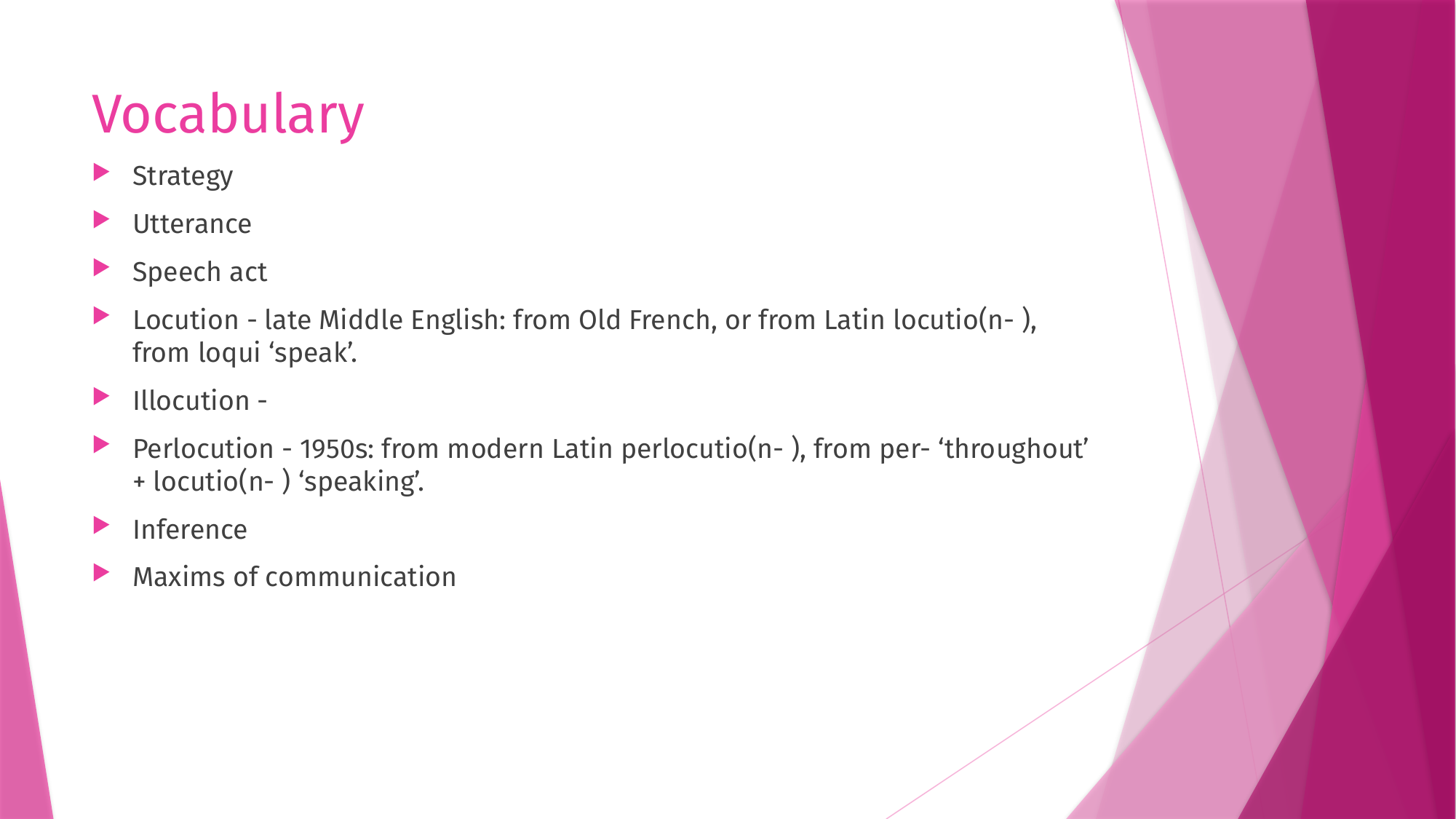

# Vocabulary
Strategy
Utterance
Speech act
Locution - late Middle English: from Old French, or from Latin locutio(n- ), from loqui ‘speak’.
Illocution -
Perlocution - 1950s: from modern Latin perlocutio(n- ), from per- ‘throughout’ + locutio(n- ) ‘speaking’.
Inference
Maxims of communication